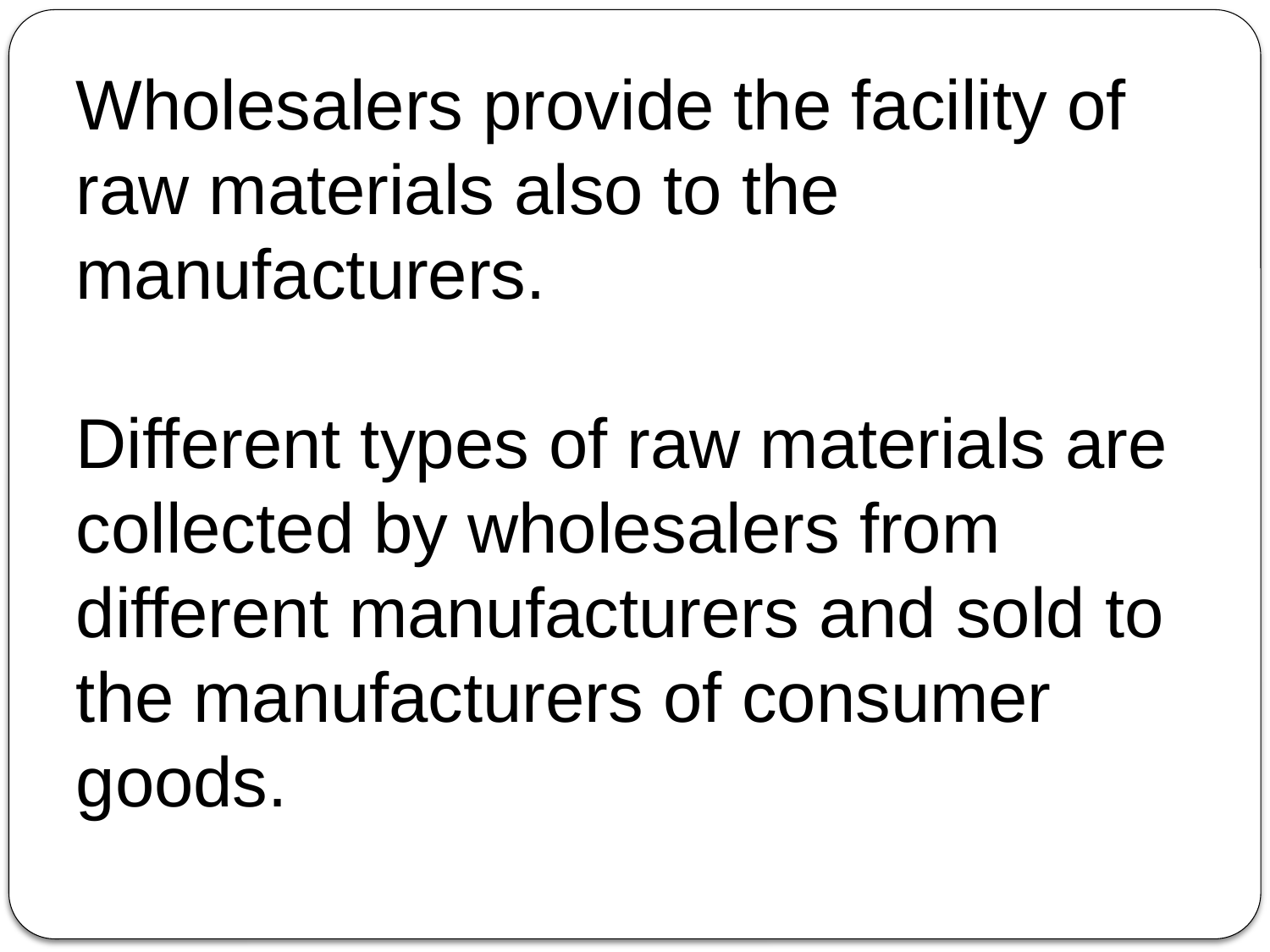

Wholesalers provide the facility of raw materials also to the manufacturers.

Different types of raw materials are collected by wholesalers from different manufacturers and sold to the manufacturers of consumer goods.